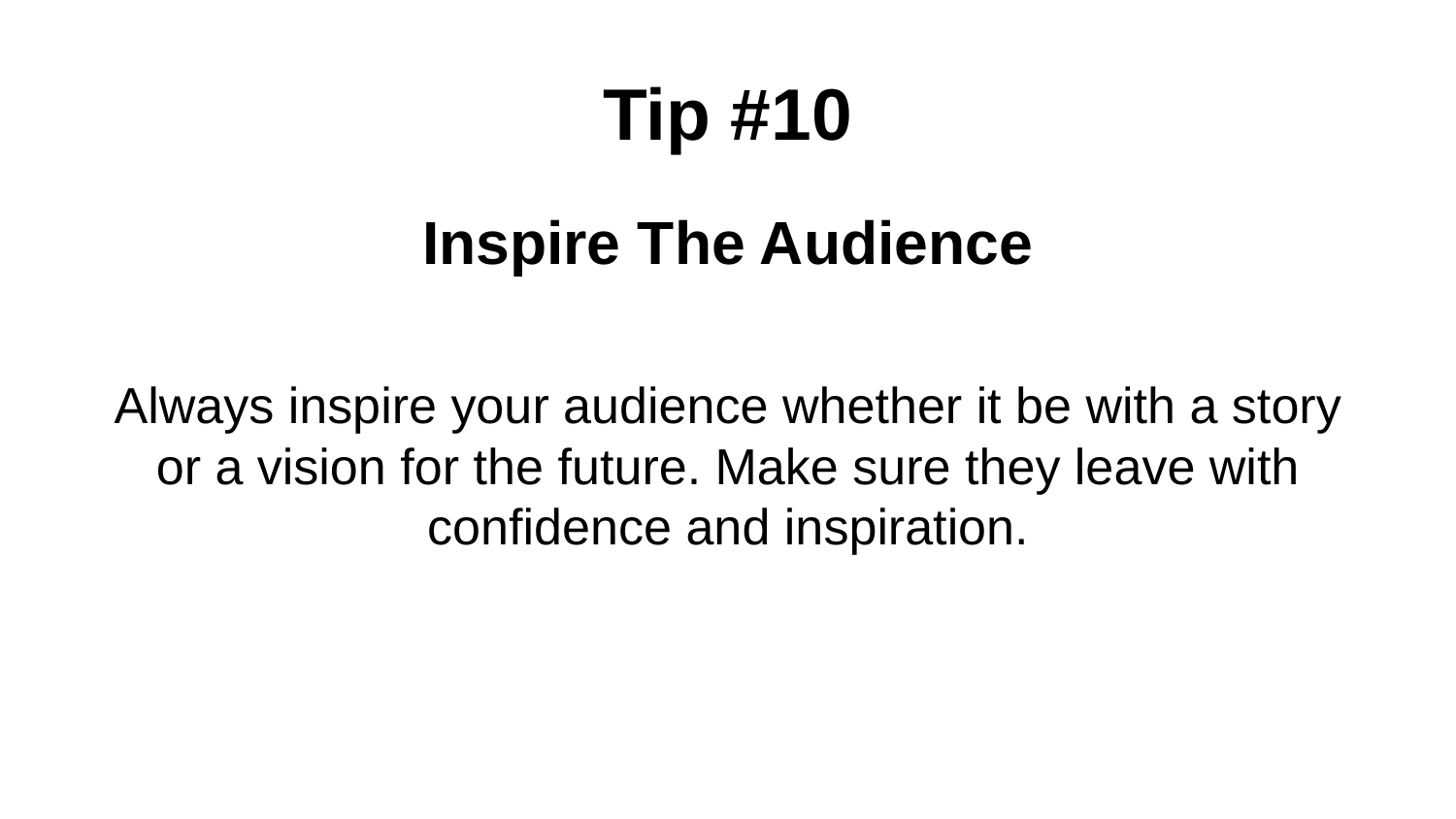

# Tip #10
Inspire The Audience

Always inspire your audience whether it be with a story or a vision for the future. Make sure they leave with confidence and inspiration.